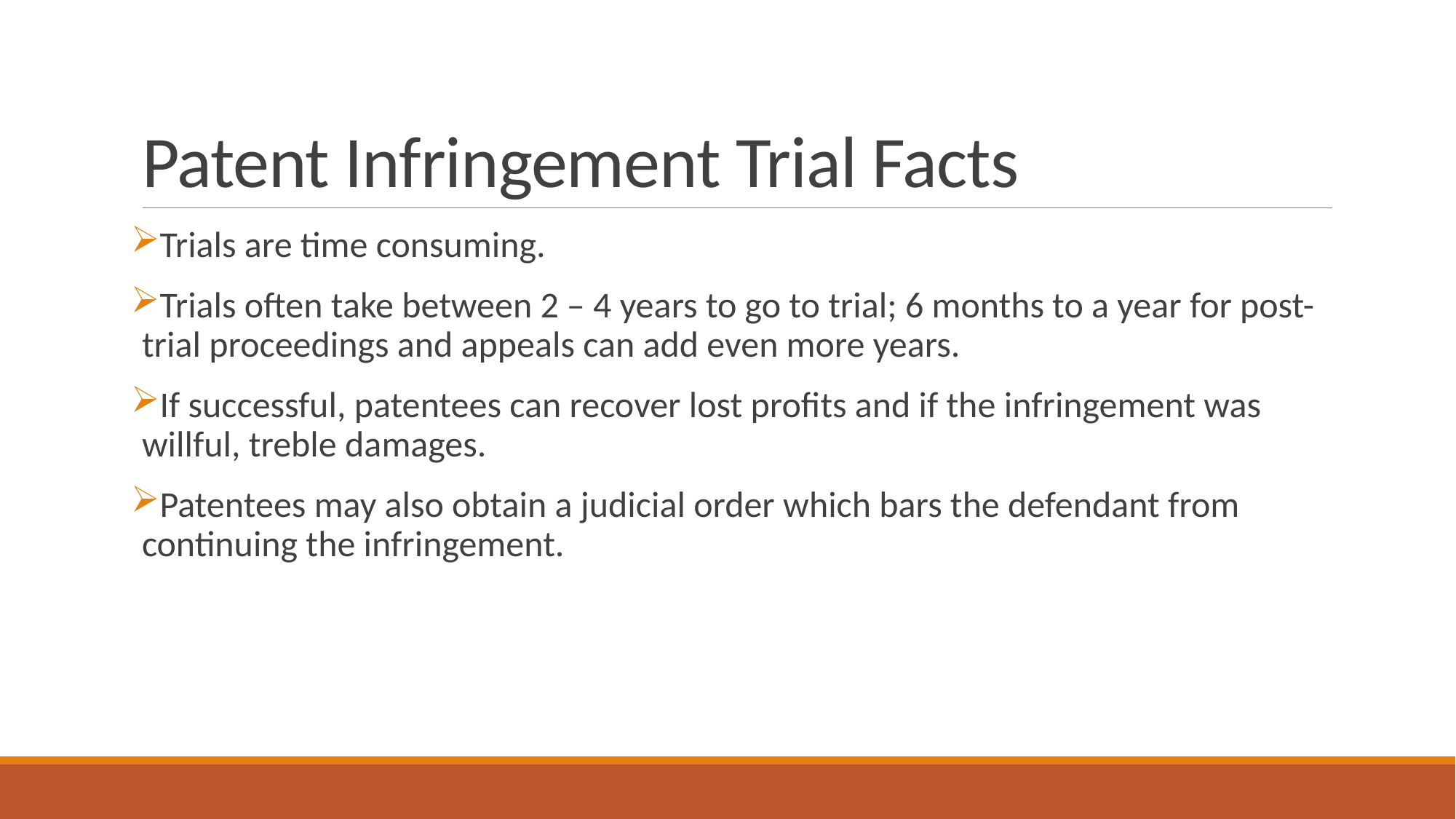

# Patent Infringement Trial Facts
Trials are time consuming.
Trials often take between 2 – 4 years to go to trial; 6 months to a year for post-trial proceedings and appeals can add even more years.
If successful, patentees can recover lost profits and if the infringement was willful, treble damages.
Patentees may also obtain a judicial order which bars the defendant from continuing the infringement.